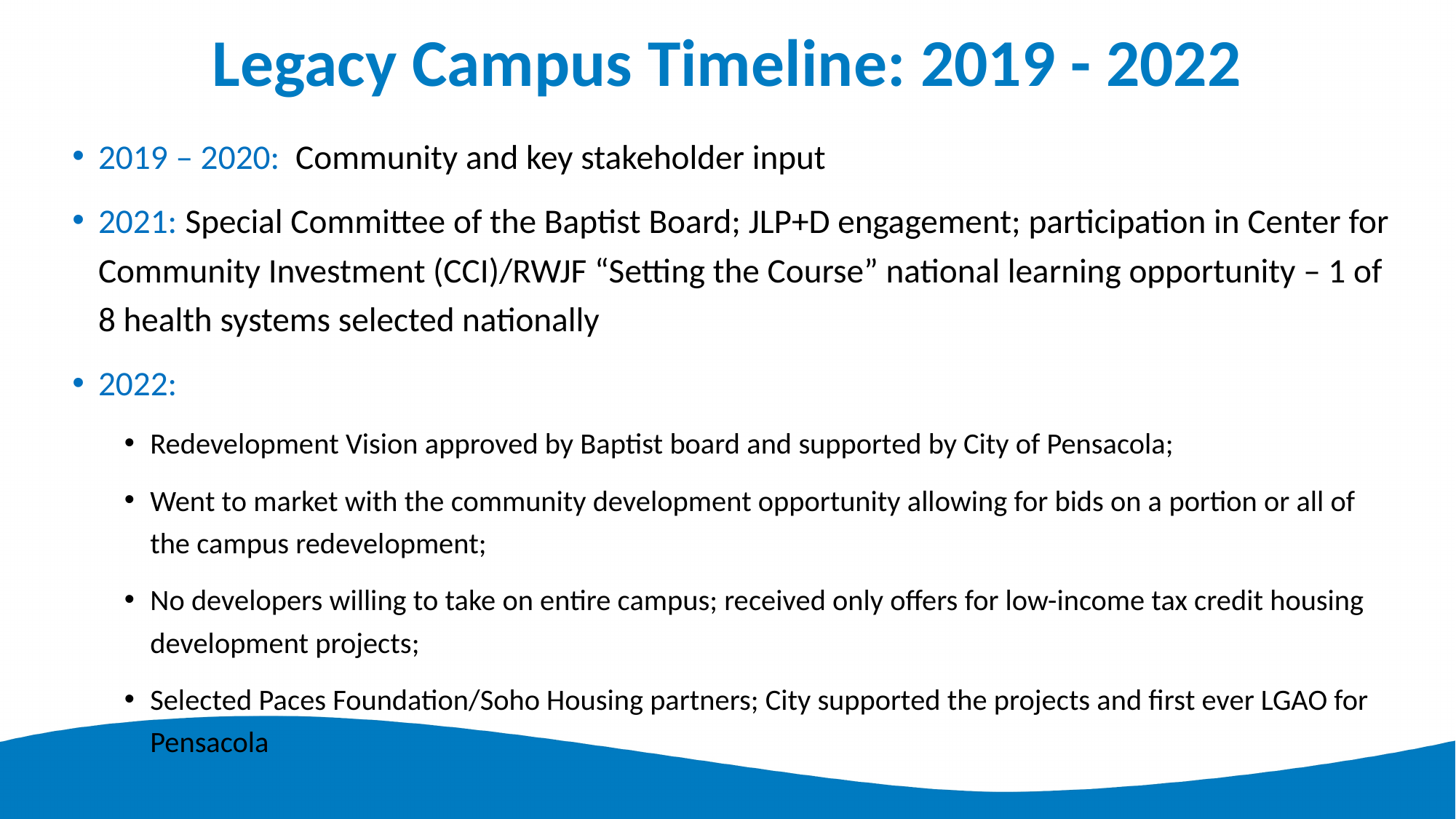

# Legacy Campus Timeline: 2019 - 2022
2019 – 2020:  Community and key stakeholder input
2021: Special Committee of the Baptist Board; JLP+D engagement; participation in Center for Community Investment (CCI)/RWJF “Setting the Course” national learning opportunity – 1 of 8 health systems selected nationally
2022:
Redevelopment Vision approved by Baptist board and supported by City of Pensacola;
Went to market with the community development opportunity allowing for bids on a portion or all of the campus redevelopment;
No developers willing to take on entire campus; received only offers for low-income tax credit housing development projects;
Selected Paces Foundation/Soho Housing partners; City supported the projects and first ever LGAO for Pensacola